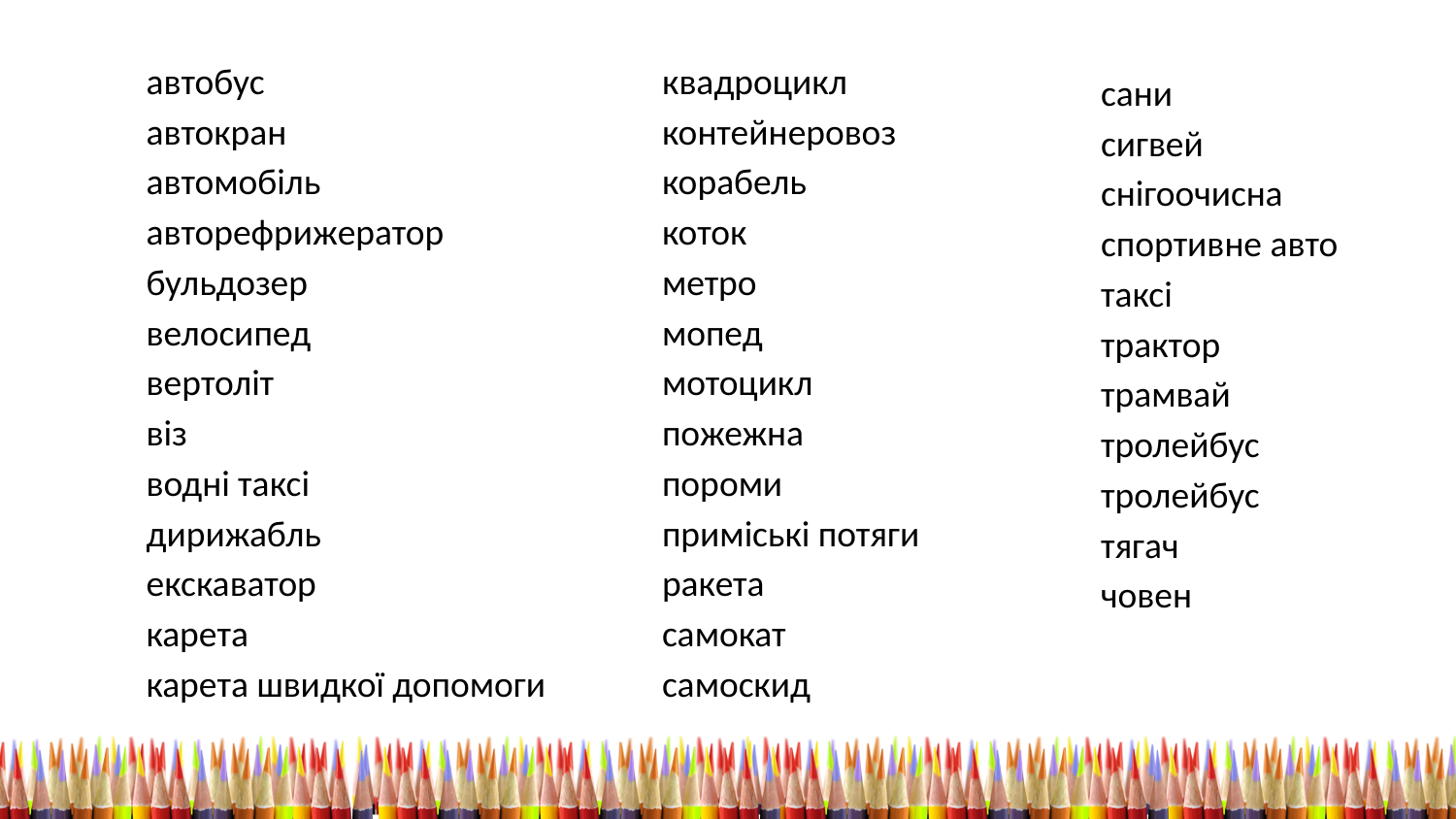

автобус
автокран
автомобіль
авторефрижератор
бульдозер
велосипед
вертоліт
віз
водні таксі
дирижабль
екскаватор
карета
карета швидкої допомоги

квадроцикл
контейнеровоз
корабель
коток
метро
мопед
мотоцикл
пожежна
пороми
приміські потяги
ракета
самокат
самоскид

сани
сигвей
снігоочисна
спортивне авто
таксі
трактор
трамвай
тролейбус
тролейбус
тягач
човен